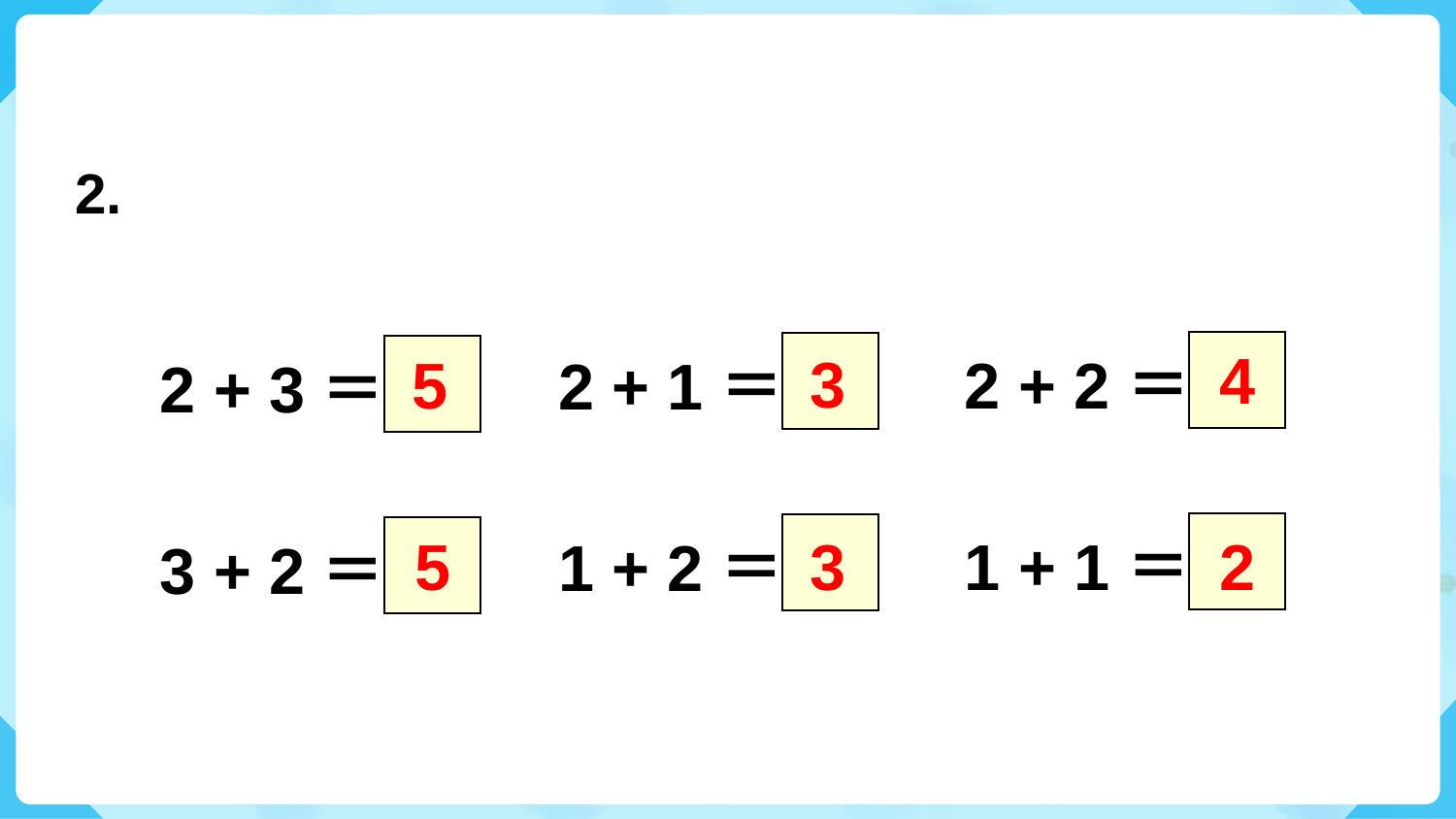

2.

2 + 2＝
4

2 + 1＝

2 + 3＝
3
5

1 + 1＝

1 + 2＝

3 + 2＝
5
3
2